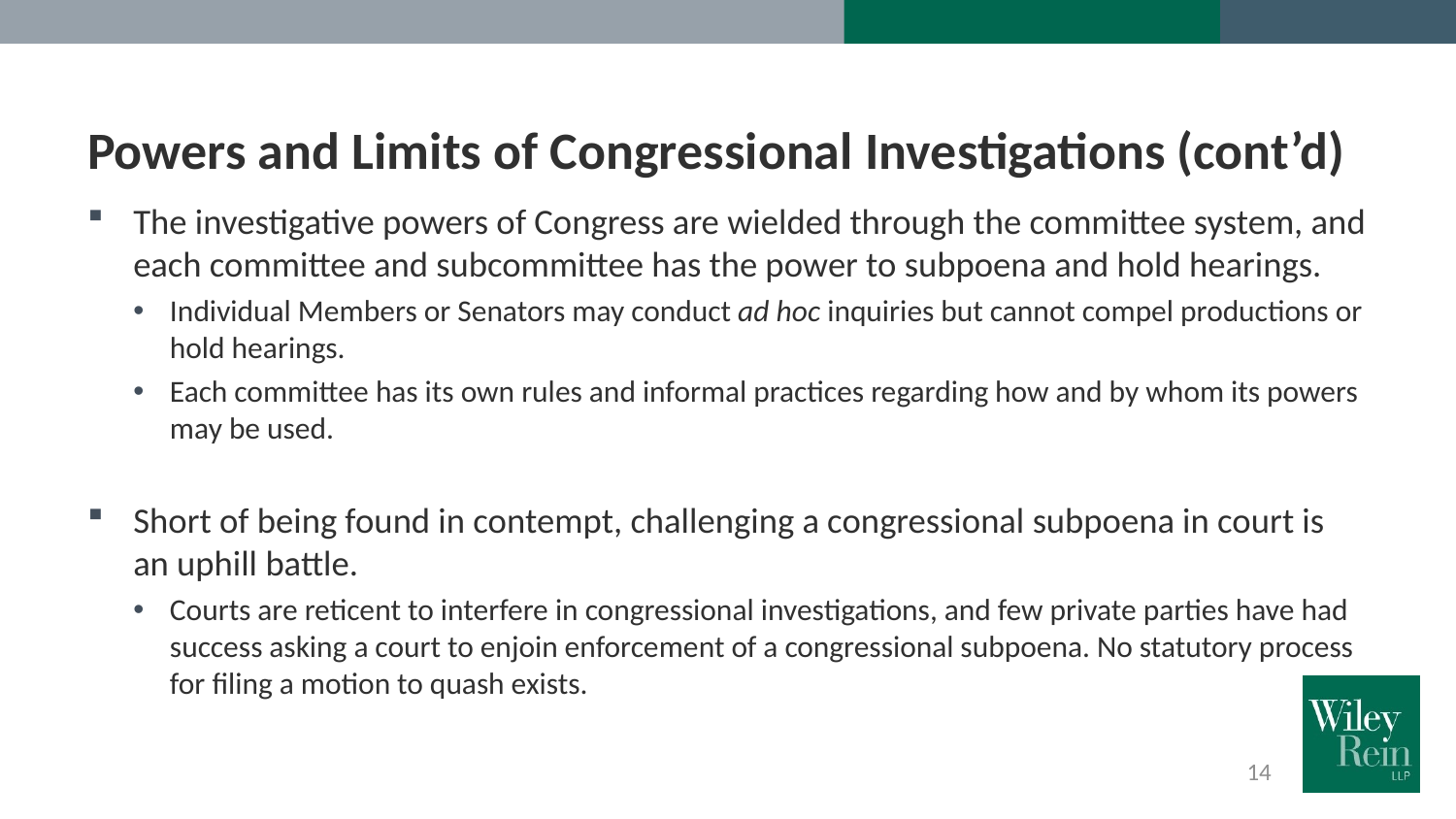

# Powers and Limits of Congressional Investigations (cont’d)
The investigative powers of Congress are wielded through the committee system, and each committee and subcommittee has the power to subpoena and hold hearings.
Individual Members or Senators may conduct ad hoc inquiries but cannot compel productions or hold hearings.
Each committee has its own rules and informal practices regarding how and by whom its powers may be used.

Short of being found in contempt, challenging a congressional subpoena in court is an uphill battle.
Courts are reticent to interfere in congressional investigations, and few private parties have had success asking a court to enjoin enforcement of a congressional subpoena. No statutory process for filing a motion to quash exists.

14